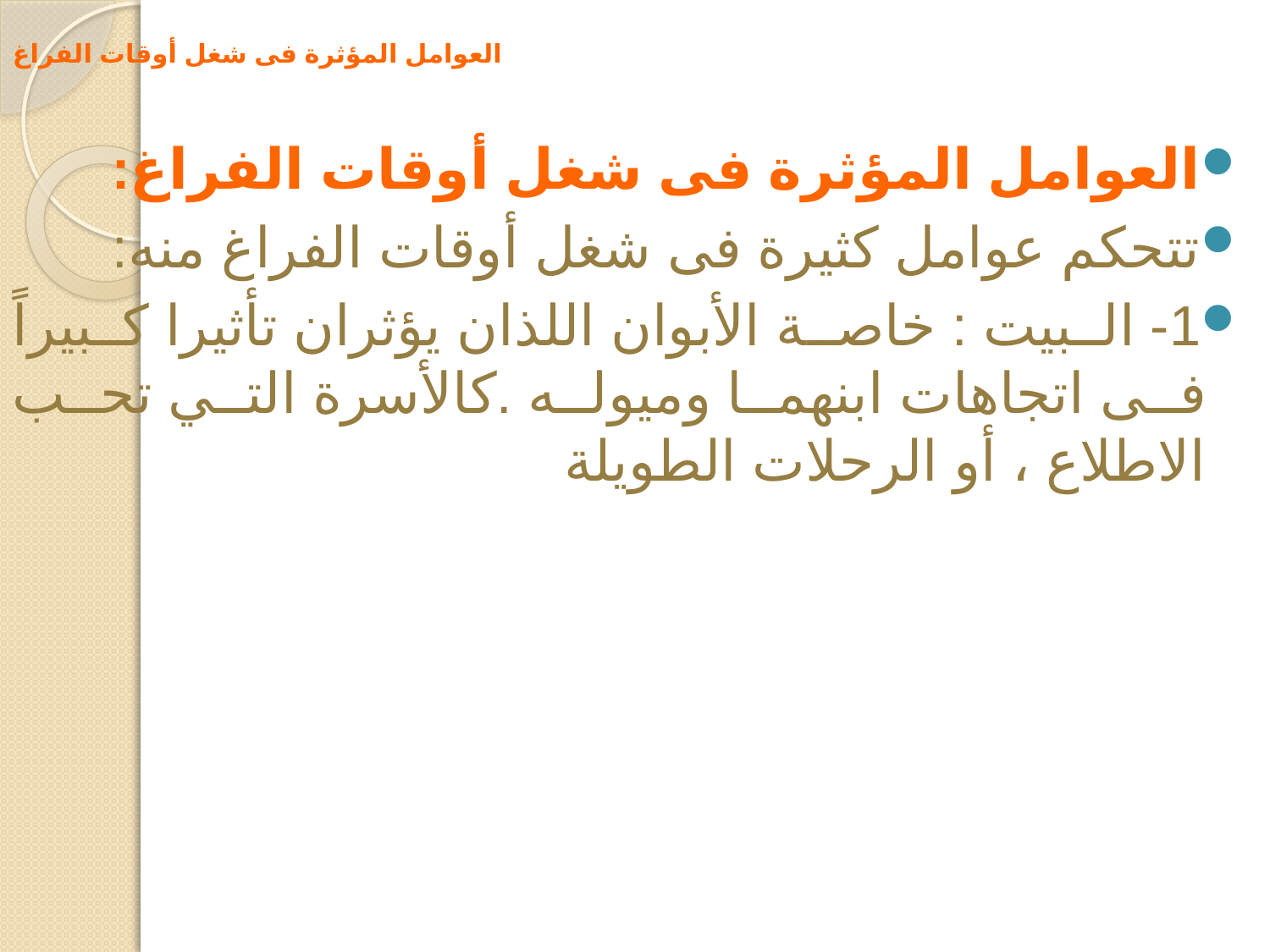

# العوامل المؤثرة فى شغل أوقات الفراغ
العوامل المؤثرة فى شغل أوقات الفراغ:
تتحكم عوامل كثيرة فى شغل أوقات الفراغ منه:
1- البيت : خاصة الأبوان اللذان يؤثران تأثيرا كبيراً فى اتجاهات ابنهما وميوله .كالأسرة التي تحب الاطلاع ، أو الرحلات الطويلة